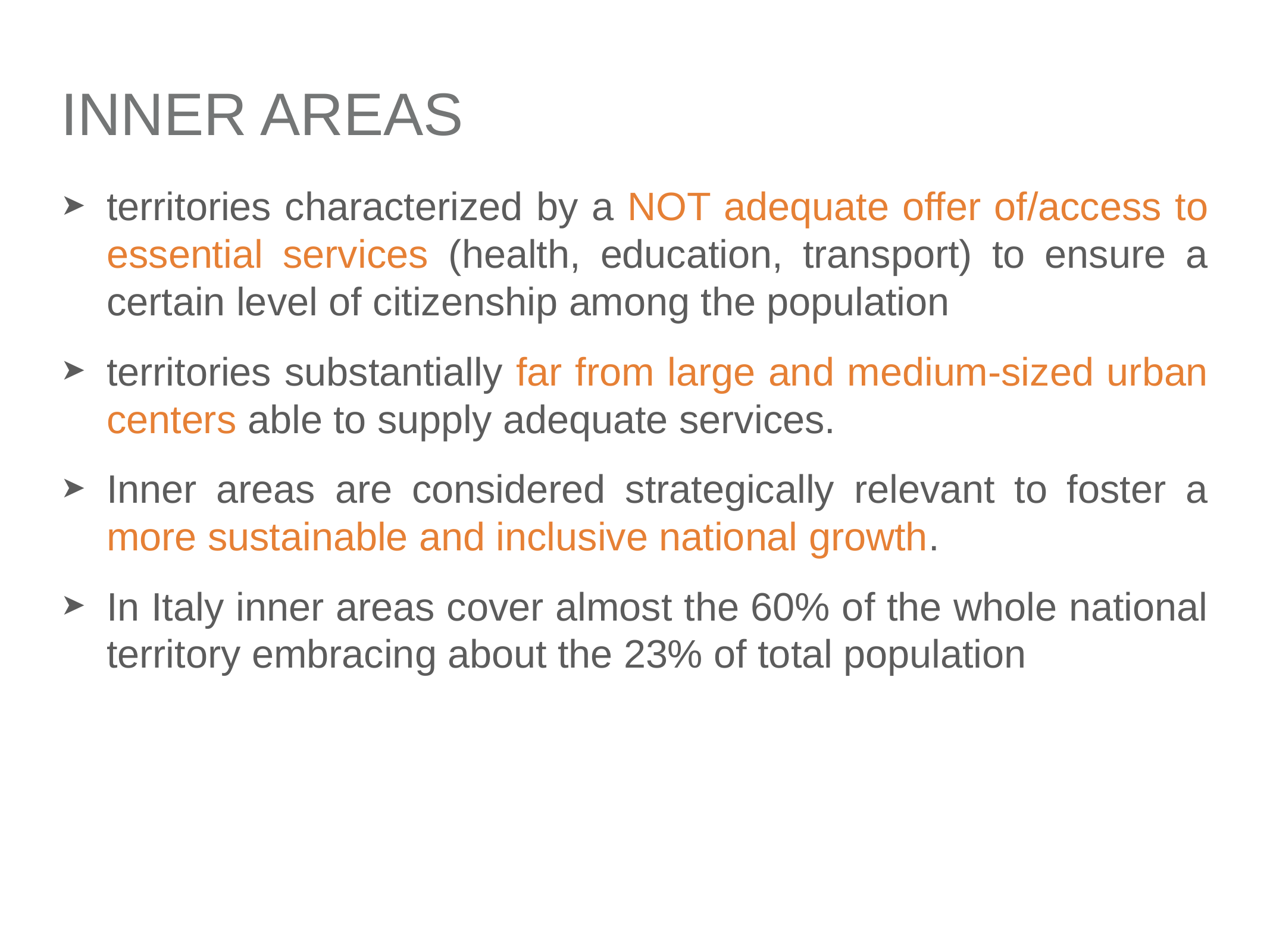

# Inner Areas

territories characterized by a NOT adequate offer of/access to essential services (health, education, transport) to ensure a certain level of citizenship among the population
territories substantially far from large and medium-sized urban centers able to supply adequate services.
Inner areas are considered strategically relevant to foster a more sustainable and inclusive national growth.
In Italy inner areas cover almost the 60% of the whole national territory embracing about the 23% of total population